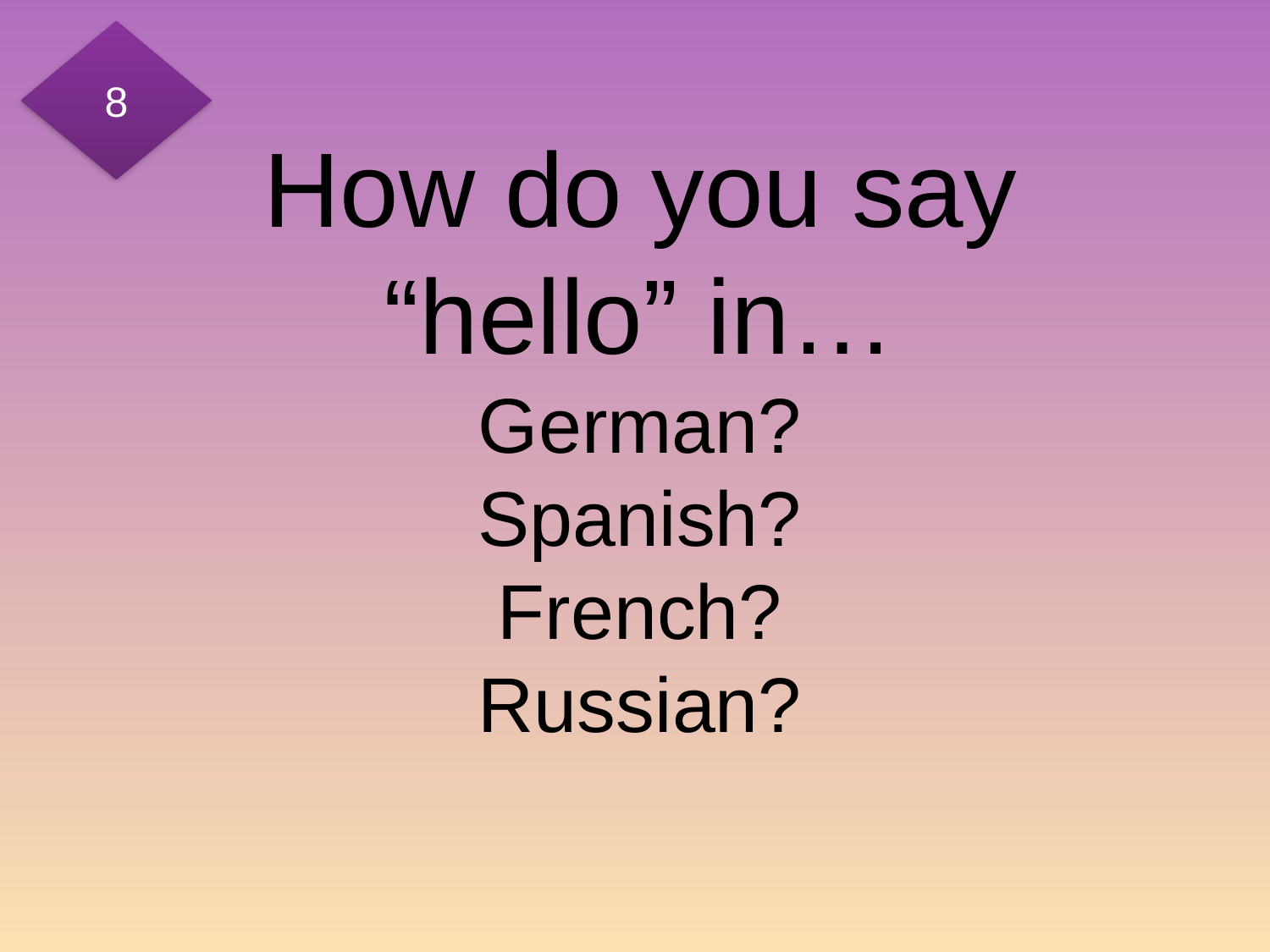

8
# How do you say “hello” in… German? Spanish? French? Russian?